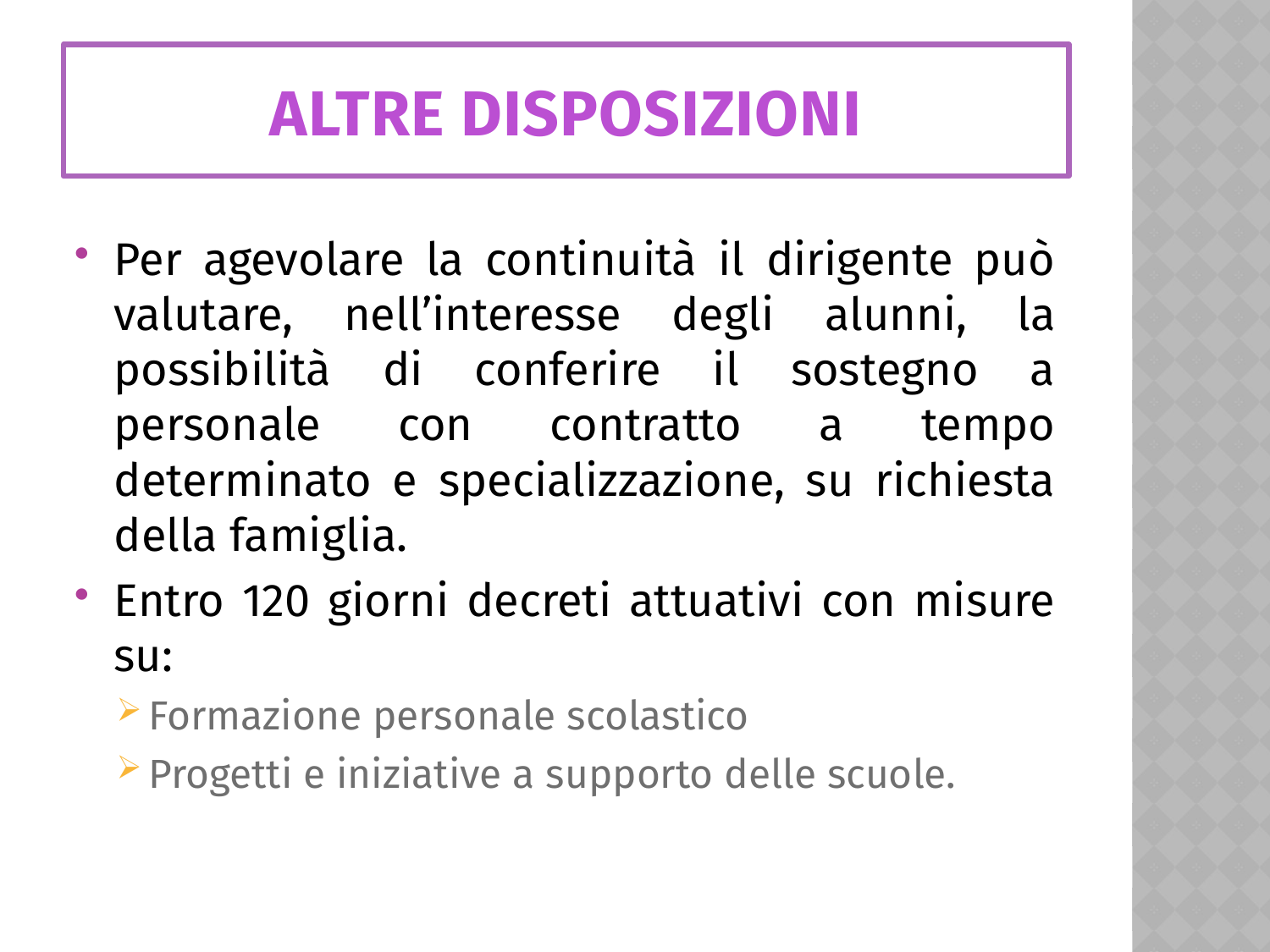

# ALTRE DISPOSIZIONI
Per agevolare la continuità il dirigente può valutare, nell’interesse degli alunni, la possibilità di conferire il sostegno a personale con contratto a tempo determinato e specializzazione, su richiesta della famiglia.
Entro 120 giorni decreti attuativi con misure su:
Formazione personale scolastico
Progetti e iniziative a supporto delle scuole.